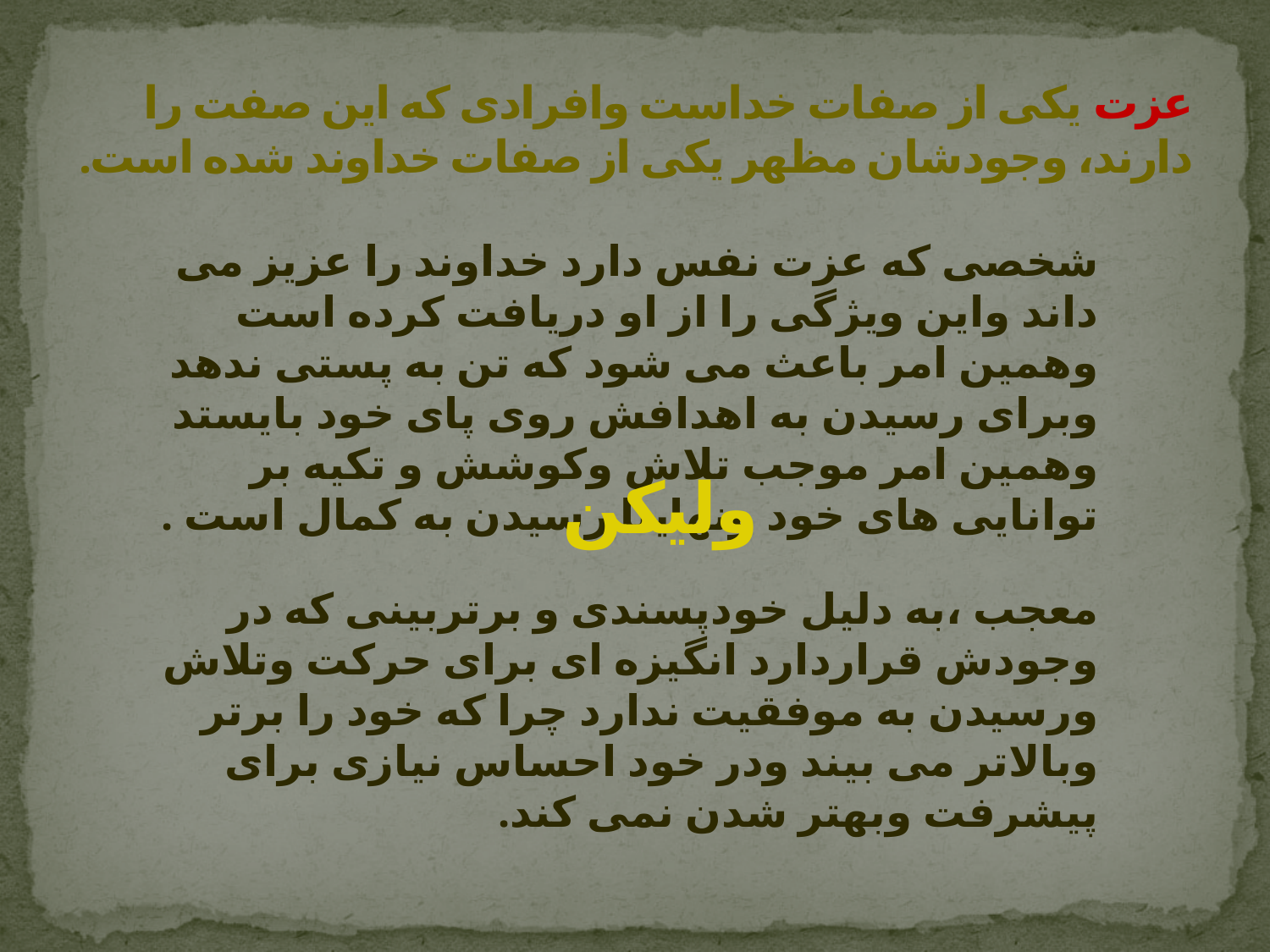

# عزت یکی از صفات خداست وافرادی که این صفت را دارند، وجودشان مظهر یکی از صفات خداوند شده است.
شخصی که عزت نفس دارد خداوند را عزیز می داند واین ویژگی را از او دریافت کرده است وهمین امر باعث می شود که تن به پستی ندهد وبرای رسیدن به اهدافش روی پای خود بایستد وهمین امر موجب تلاش وکوشش و تکیه بر توانایی های خود ونهایتا رسیدن به کمال است .
ولیکن
معجب ،به دلیل خودپسندی و برتربینی که در وجودش قراردارد انگیزه ای برای حرکت وتلاش ورسیدن به موفقیت ندارد چرا که خود را برتر وبالاتر می بیند ودر خود احساس نیازی برای پیشرفت وبهتر شدن نمی کند.